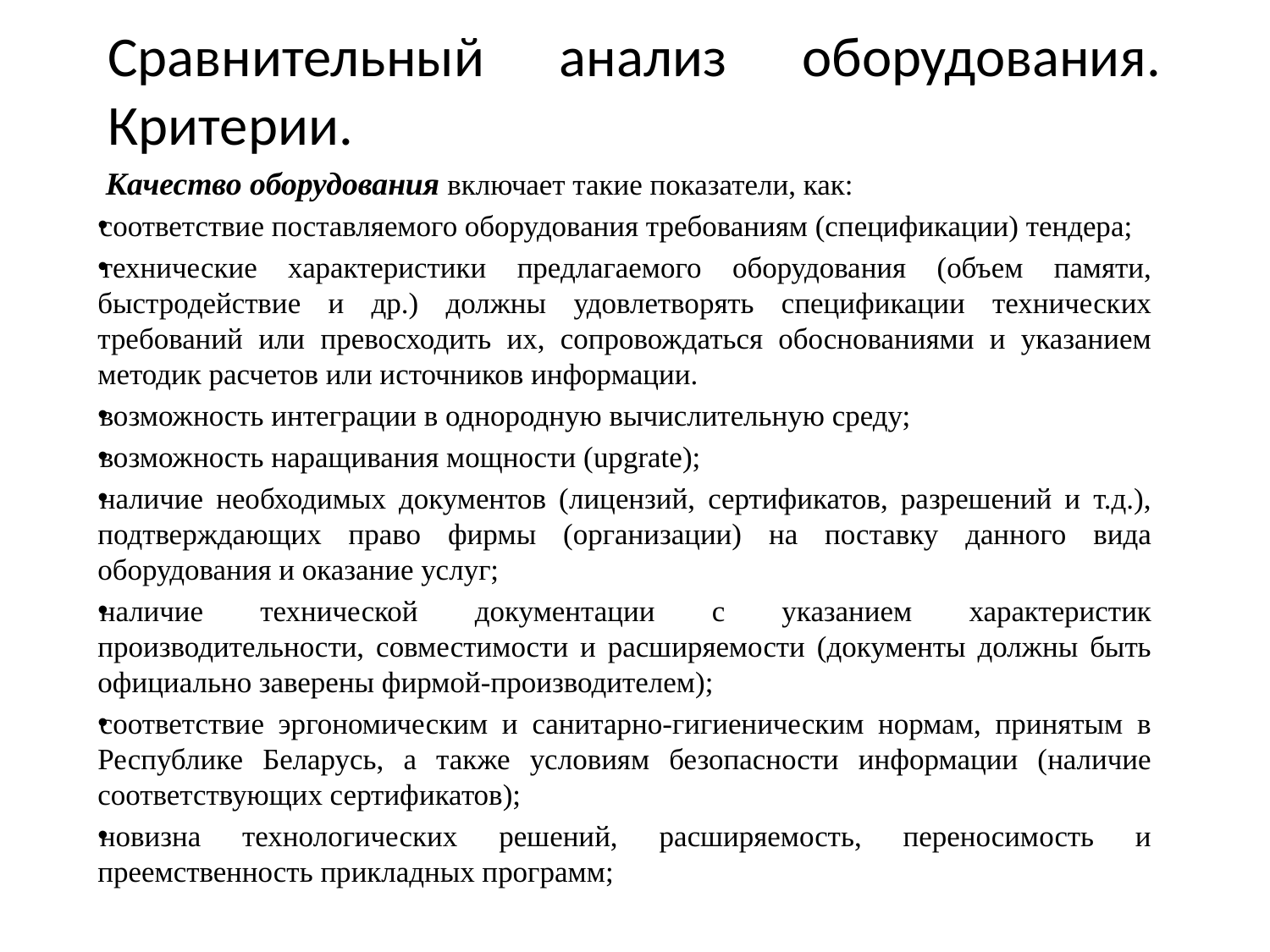

# Сравнительный анализ оборудования. Критерии.

 Качество оборудования включает такие показатели, как:
соответствие поставляемого оборудования требованиям (спецификации) тендера;
технические характеристики предлагаемого оборудования (объем памяти, быстродействие и др.) должны удовлетворять спецификации технических требований или превосходить их, сопровождаться обоснованиями и указанием методик расчетов или источников информации.
возможность интеграции в однородную вычислительную среду;
возможность наращивания мощности (upgrate);
наличие необходимых документов (лицензий, сертификатов, разрешений и т.д.), подтверждающих право фирмы (организации) на поставку данного вида оборудования и оказание услуг;
наличие технической документации с указанием характеристик производительности, совместимости и расширяемости (документы должны быть официально заверены фирмой-производителем);
соответствие эргономическим и санитарно-гигиеническим нормам, принятым в Республике Беларусь, а также условиям безопасности информации (наличие соответствующих сертификатов);
новизна технологических решений, расширяемость, переносимость и преемственность прикладных программ;